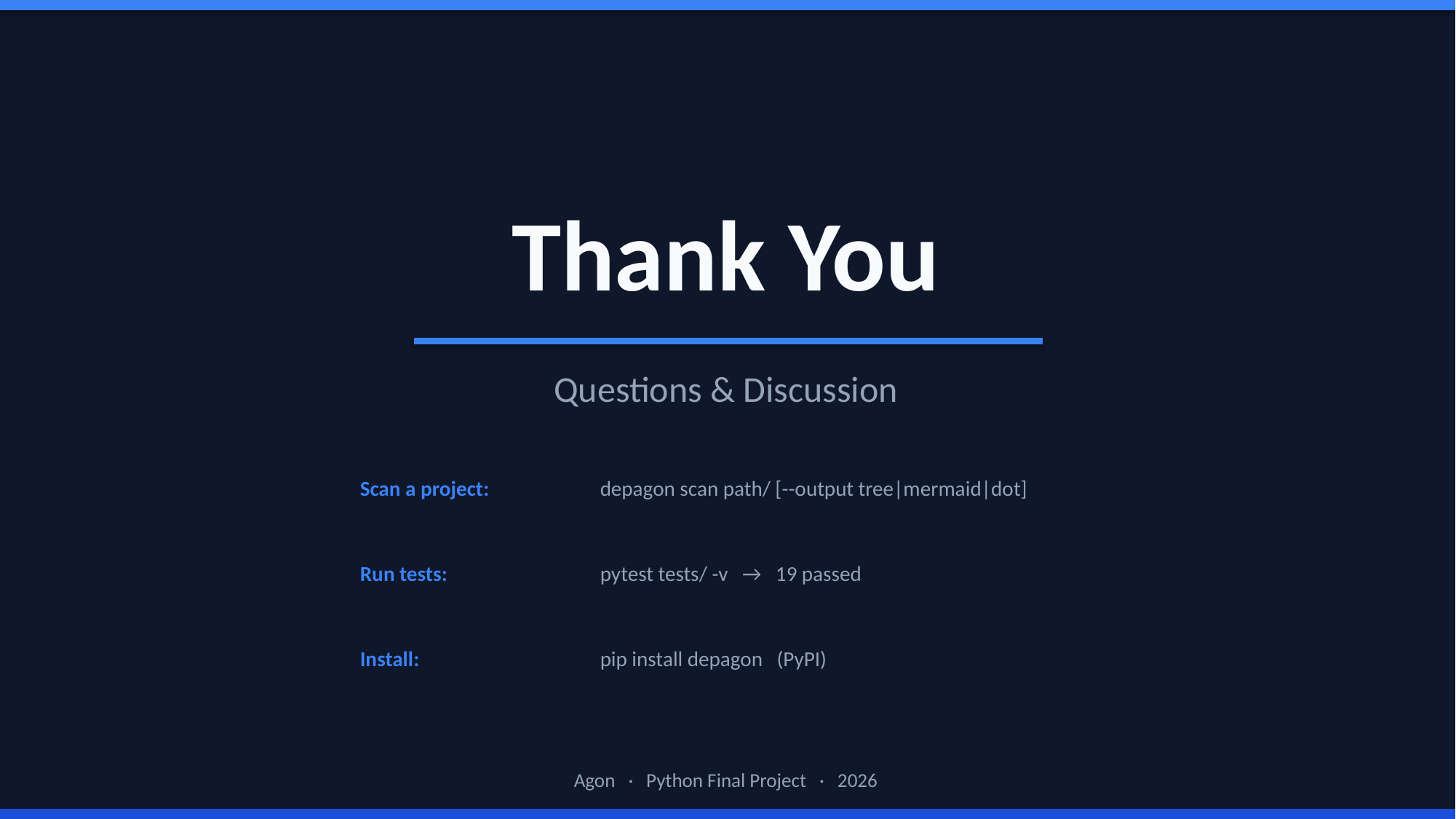

Thank You

Questions & Discussion
Scan a project:
depagon scan path/ [--output tree|mermaid|dot]
Run tests:
pytest tests/ -v   →   19 passed
Install:
pip install depagon   (PyPI)
Agon   ·   Python Final Project   ·   2026